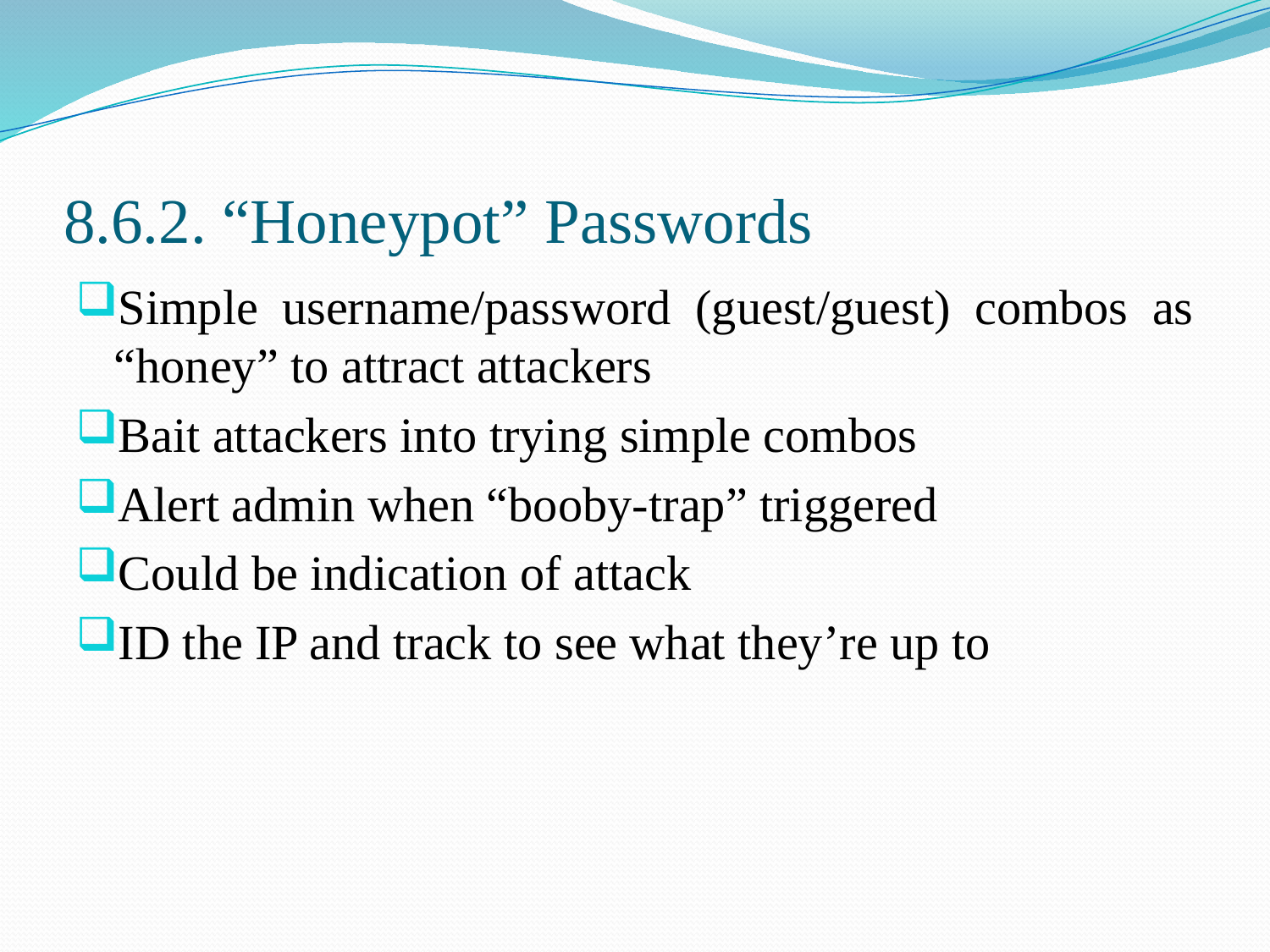

# 8.6.2. “Honeypot” Passwords
Simple username/password (guest/guest) combos as “honey” to attract attackers
Bait attackers into trying simple combos
Alert admin when “booby-trap” triggered
Could be indication of attack
ID the IP and track to see what they’re up to